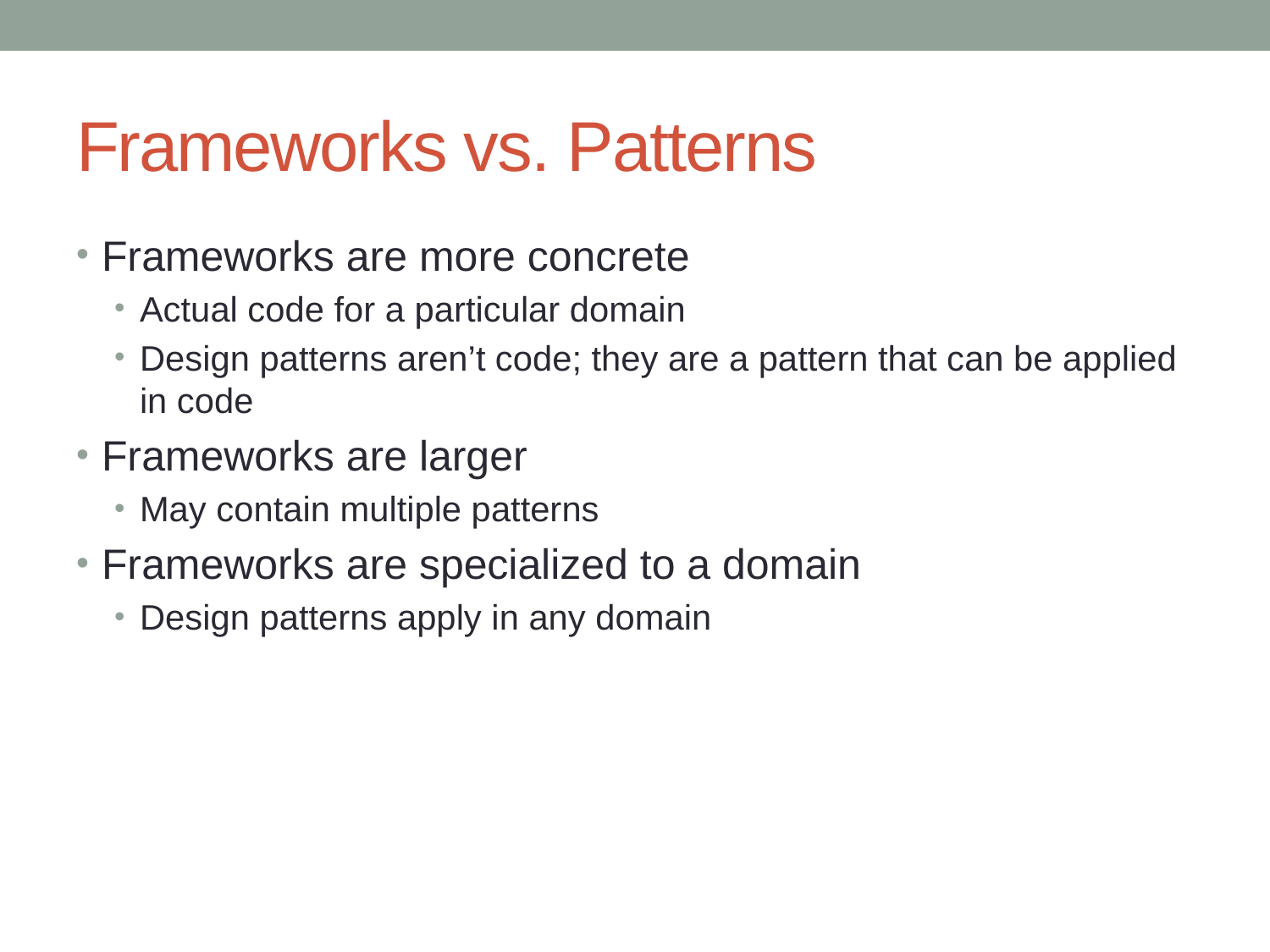

# Frameworks vs. Patterns
Frameworks are more concrete
Actual code for a particular domain
Design patterns aren’t code; they are a pattern that can be applied in code
Frameworks are larger
May contain multiple patterns
Frameworks are specialized to a domain
Design patterns apply in any domain